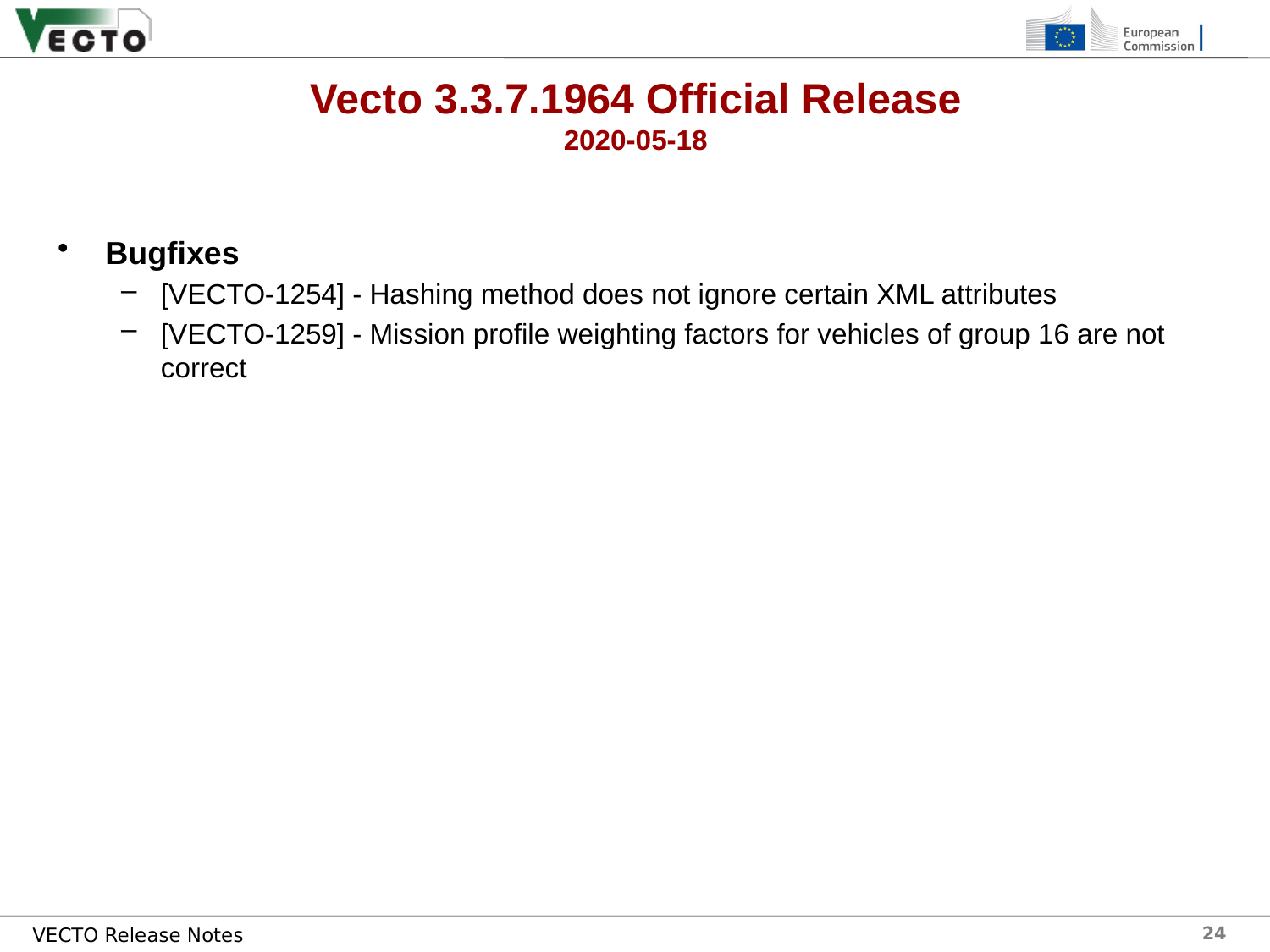

# Vecto 3.3.7.1964 Official Release 2020-05-18
Bugfixes
[VECTO-1254] - Hashing method does not ignore certain XML attributes
[VECTO-1259] - Mission profile weighting factors for vehicles of group 16 are not correct